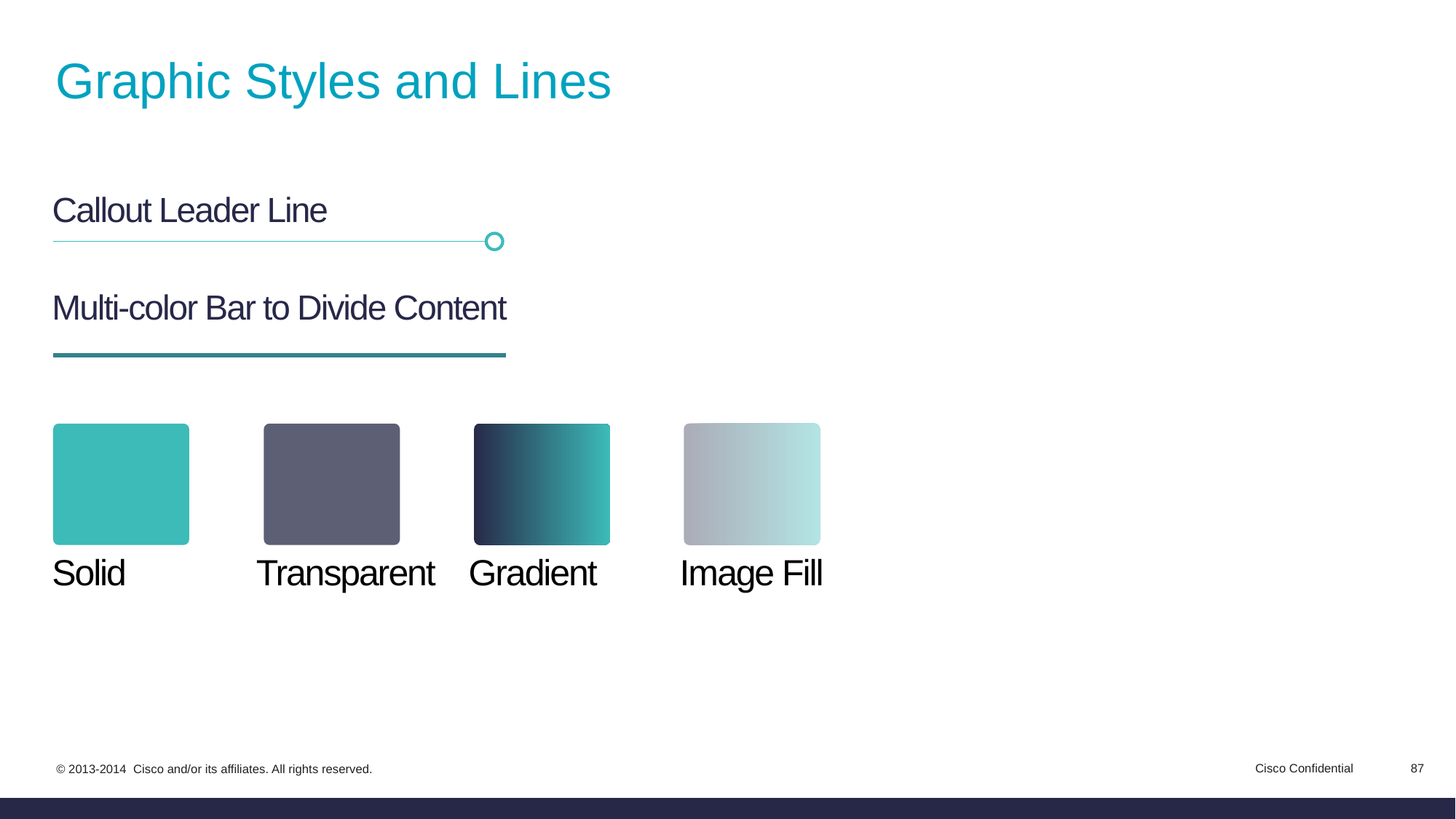

# Graphic Styles and Lines
Callout Leader Line

Multi-color Bar to Divide Content

Solid
Transparent
Gradient
Image Fill